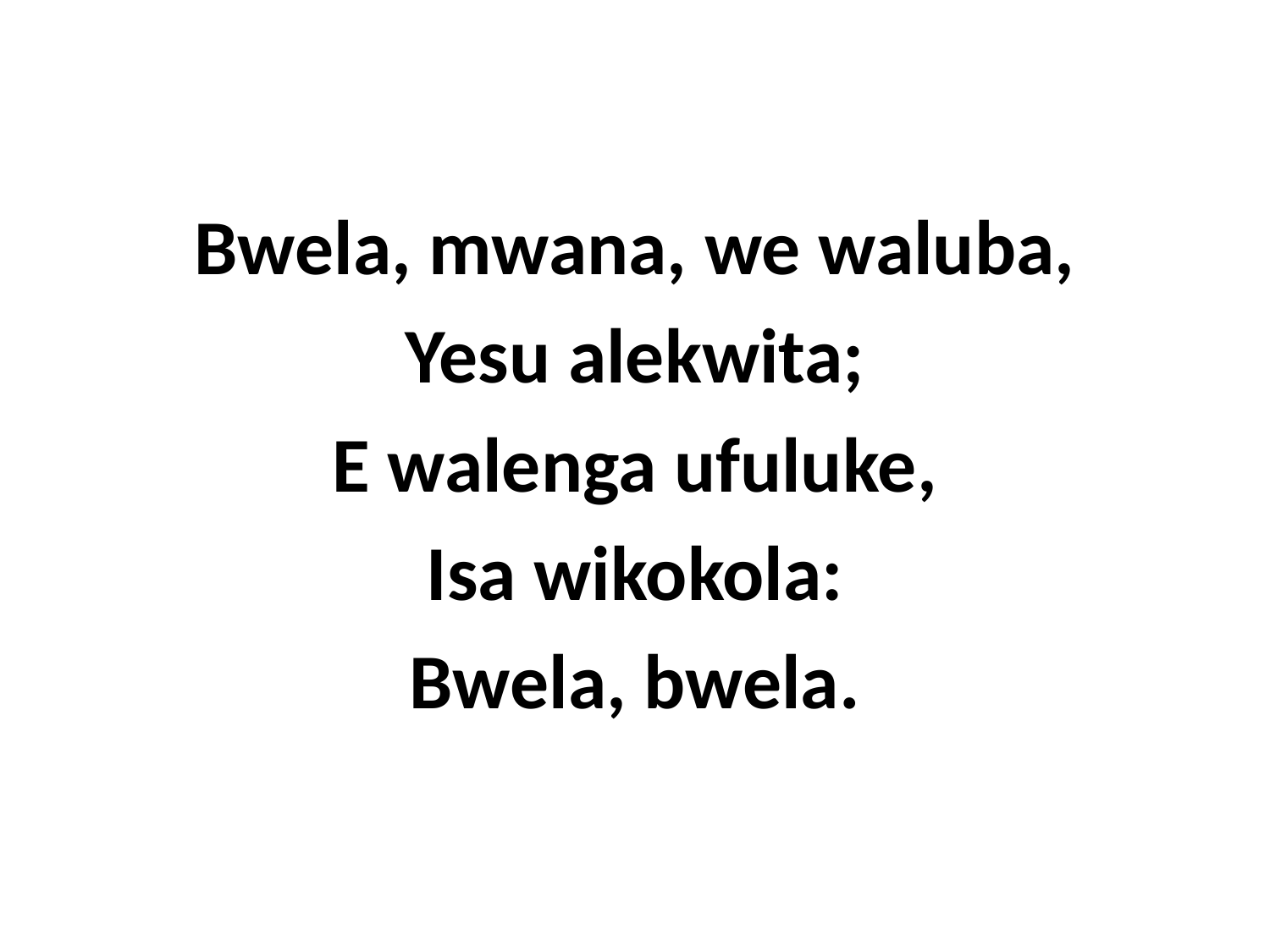

Bwela, mwana, we waluba,
Yesu alekwita;
E walenga ufuluke,
Isa wikokola:
Bwela, bwela.